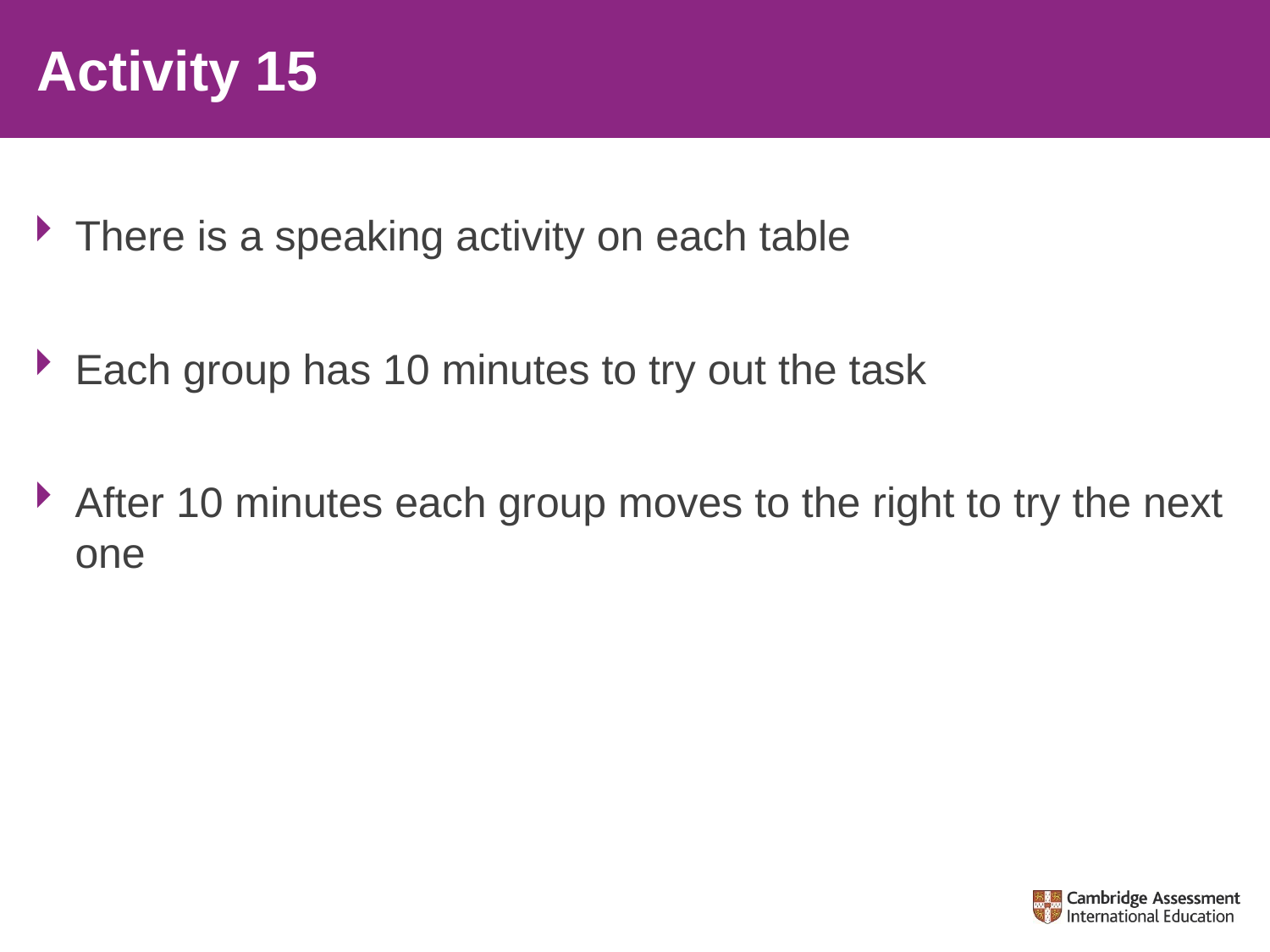

# Activity 15
There is a speaking activity on each table

Each group has 10 minutes to try out the task

After 10 minutes each group moves to the right to try the next one